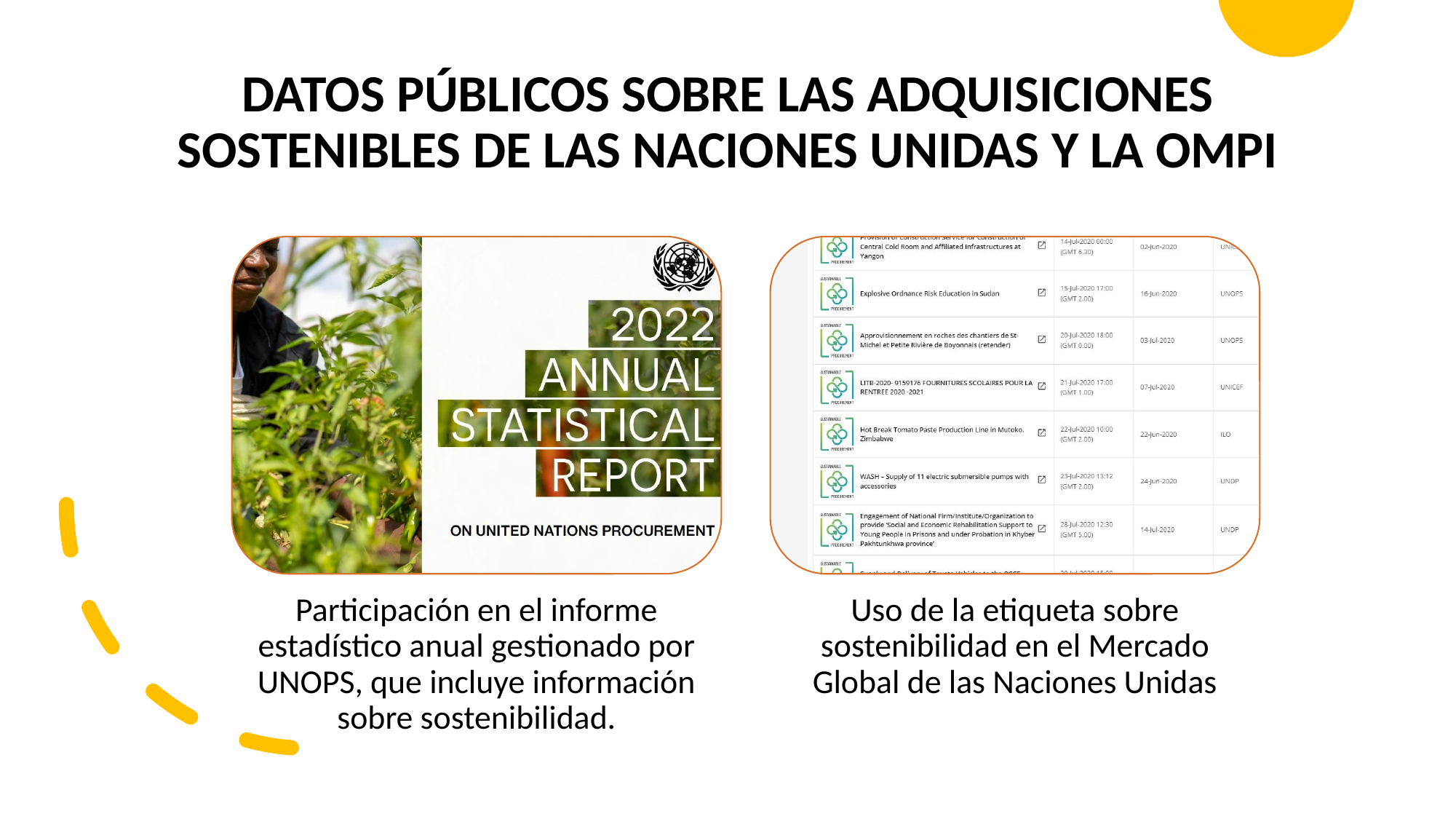

# DATOS PÚBLICOS SOBRE LAS ADQUISICIONES SOSTENIBLES DE LAS NACIONES UNIDAS Y LA OMPI

Participación en el informe estadístico anual gestionado por UNOPS, que incluye información sobre sostenibilidad.
Uso de la etiqueta sobre sostenibilidad en el Mercado Global de las Naciones Unidas